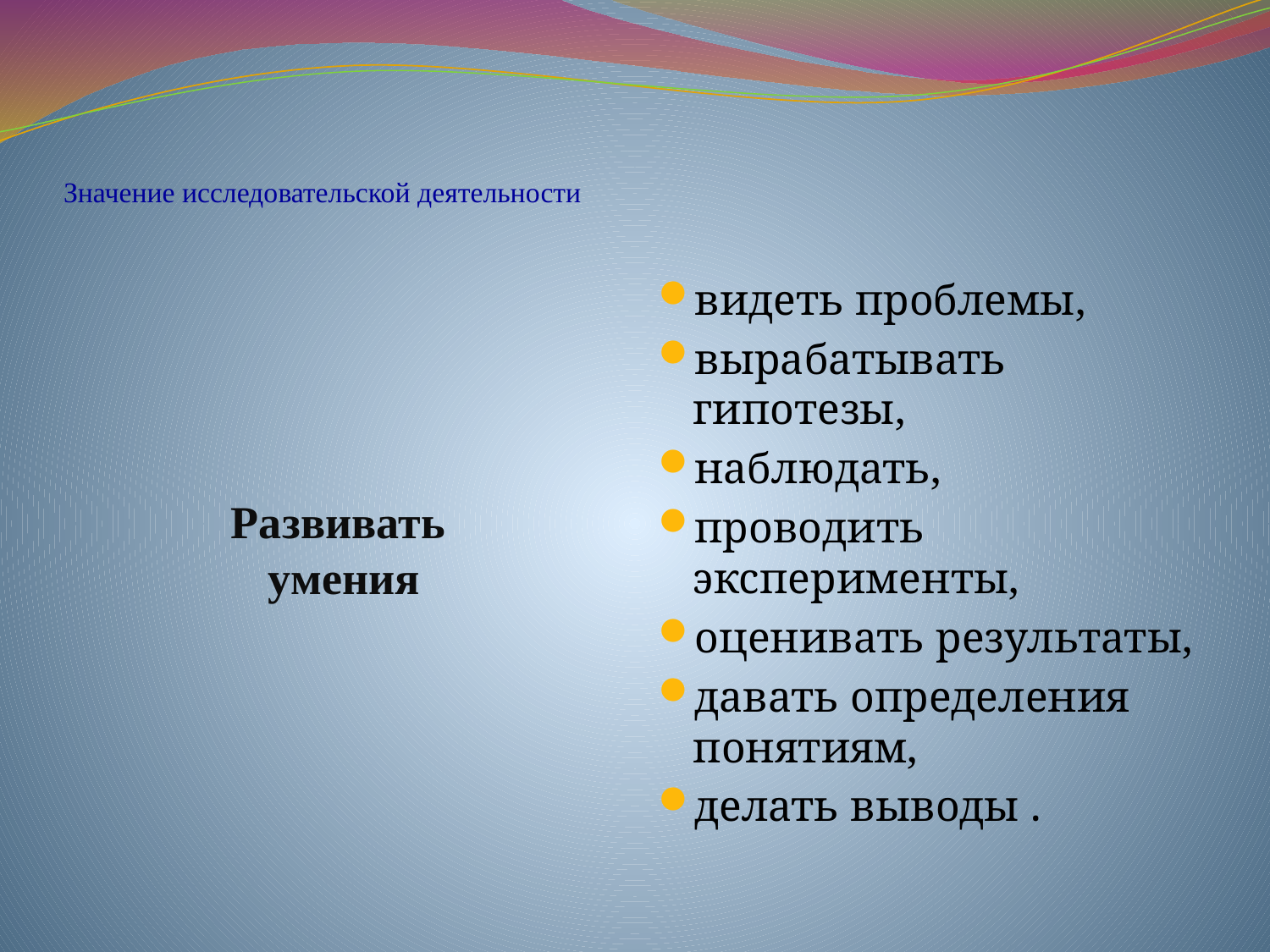

# Значение исследовательской деятельности

Развивать
умения

видеть проблемы,
вырабатывать гипотезы,
наблюдать,
проводить эксперименты,
оценивать результаты,
давать определения понятиям,
делать выводы .